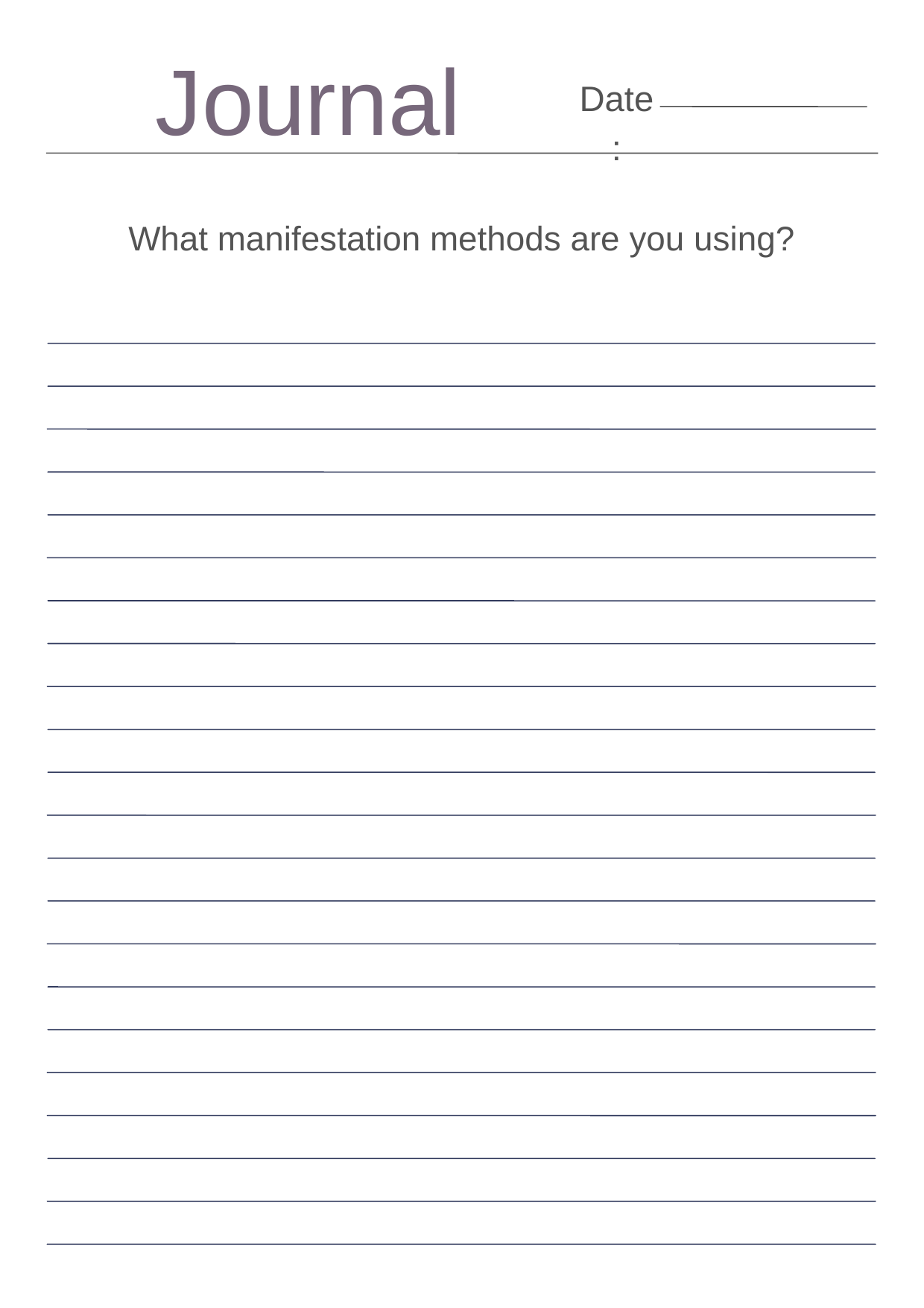

Journal
Date:

What manifestation methods are you using?